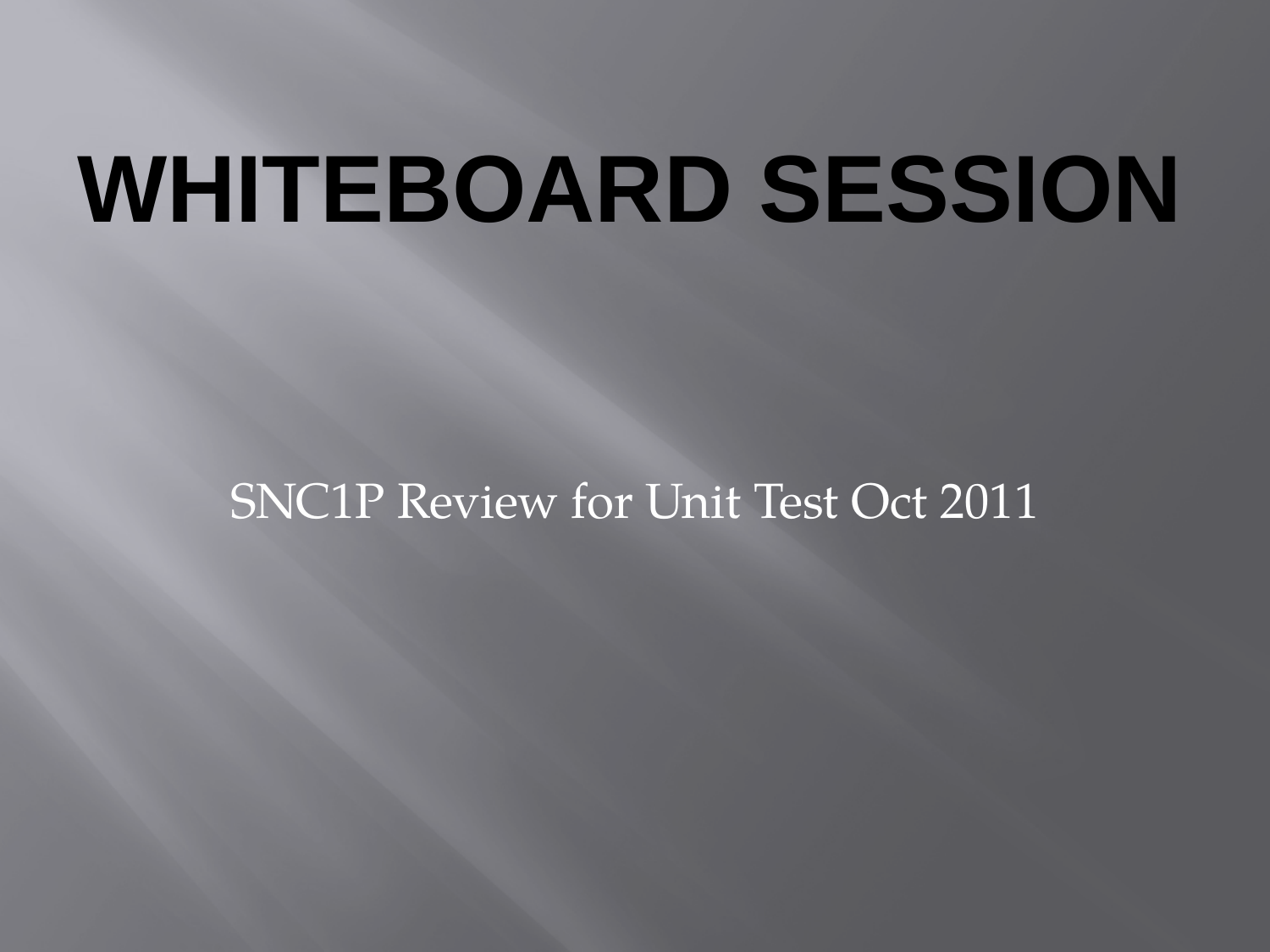

# Whiteboard session
SNC1P Review for Unit Test Oct 2011